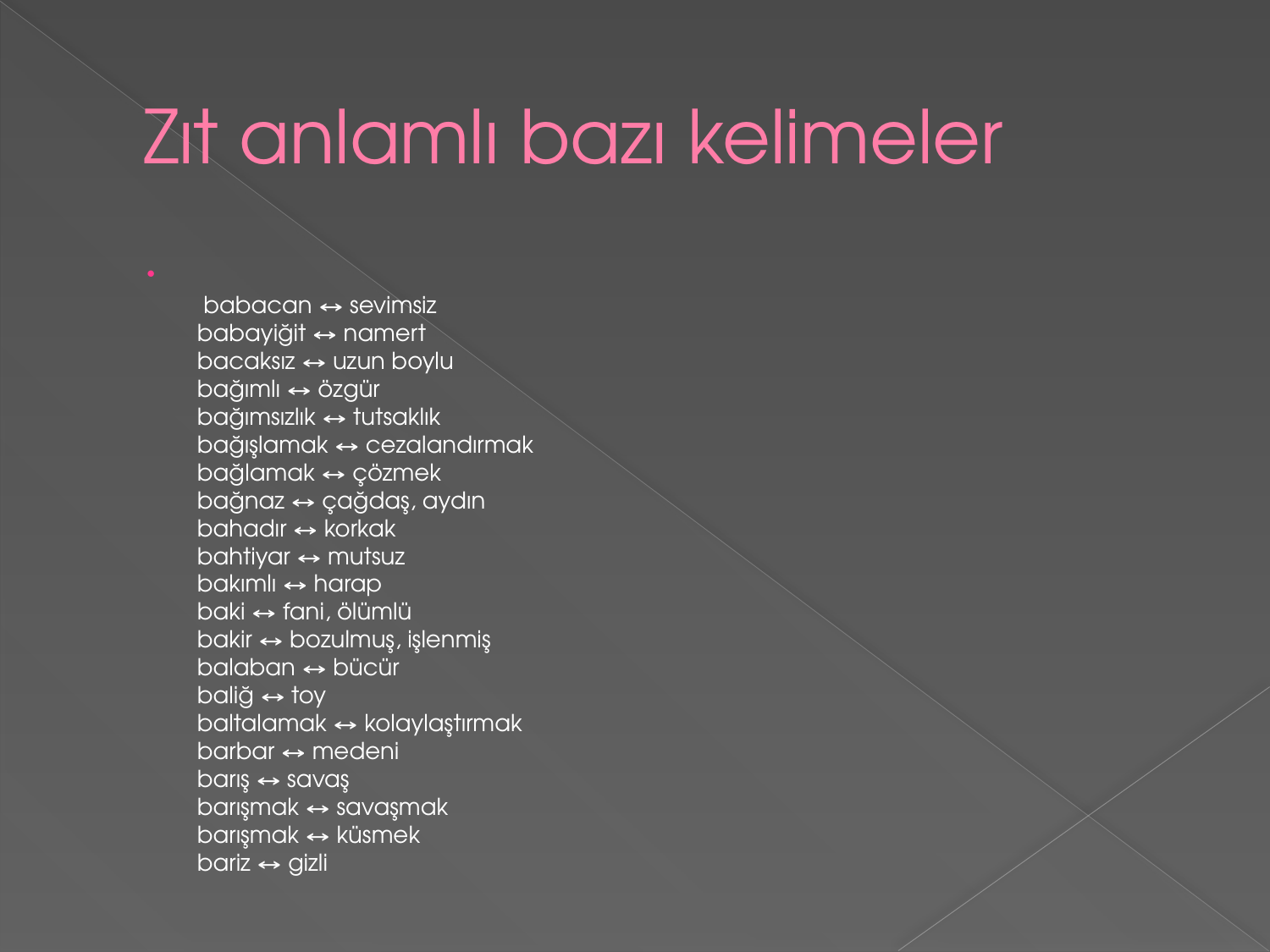

# Zıt anlamlı bazı kelimeler
 babacan ↔ sevimsiz
babayiğit ↔ namert
bacaksız ↔ uzun boylu
bağımlı ↔ özgür
bağımsızlık ↔ tutsaklık
bağışlamak ↔ cezalandırmak
bağlamak ↔ çözmek
bağnaz ↔ çağdaş, aydın
bahadır ↔ korkak
bahtiyar ↔ mutsuz
bakımlı ↔ harap
baki ↔ fani, ölümlü
bakir ↔ bozulmuş, işlenmiş
balaban ↔ bücür
baliğ ↔ toy
baltalamak ↔ kolaylaştırmak
barbar ↔ medeni
barış ↔ savaş
barışmak ↔ savaşmak
barışmak ↔ küsmek
bariz ↔ gizli